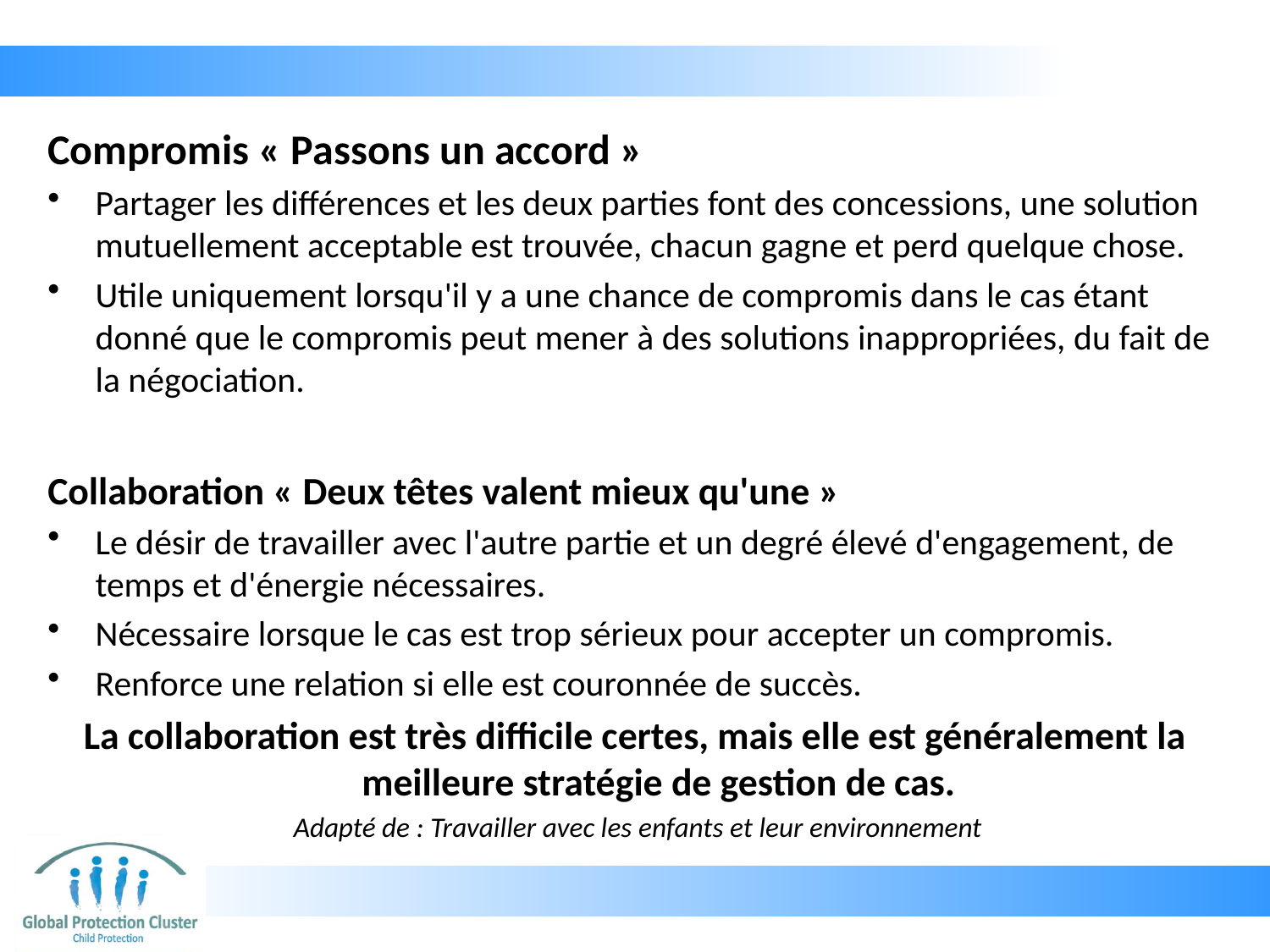

Compromis « Passons un accord »
Partager les différences et les deux parties font des concessions, une solution mutuellement acceptable est trouvée, chacun gagne et perd quelque chose.
Utile uniquement lorsqu'il y a une chance de compromis dans le cas étant donné que le compromis peut mener à des solutions inappropriées, du fait de la négociation.

Collaboration « Deux têtes valent mieux qu'une »
Le désir de travailler avec l'autre partie et un degré élevé d'engagement, de temps et d'énergie nécessaires.
Nécessaire lorsque le cas est trop sérieux pour accepter un compromis.
Renforce une relation si elle est couronnée de succès.
La collaboration est très difficile certes, mais elle est généralement la meilleure stratégie de gestion de cas.
 Adapté de : Travailler avec les enfants et leur environnement